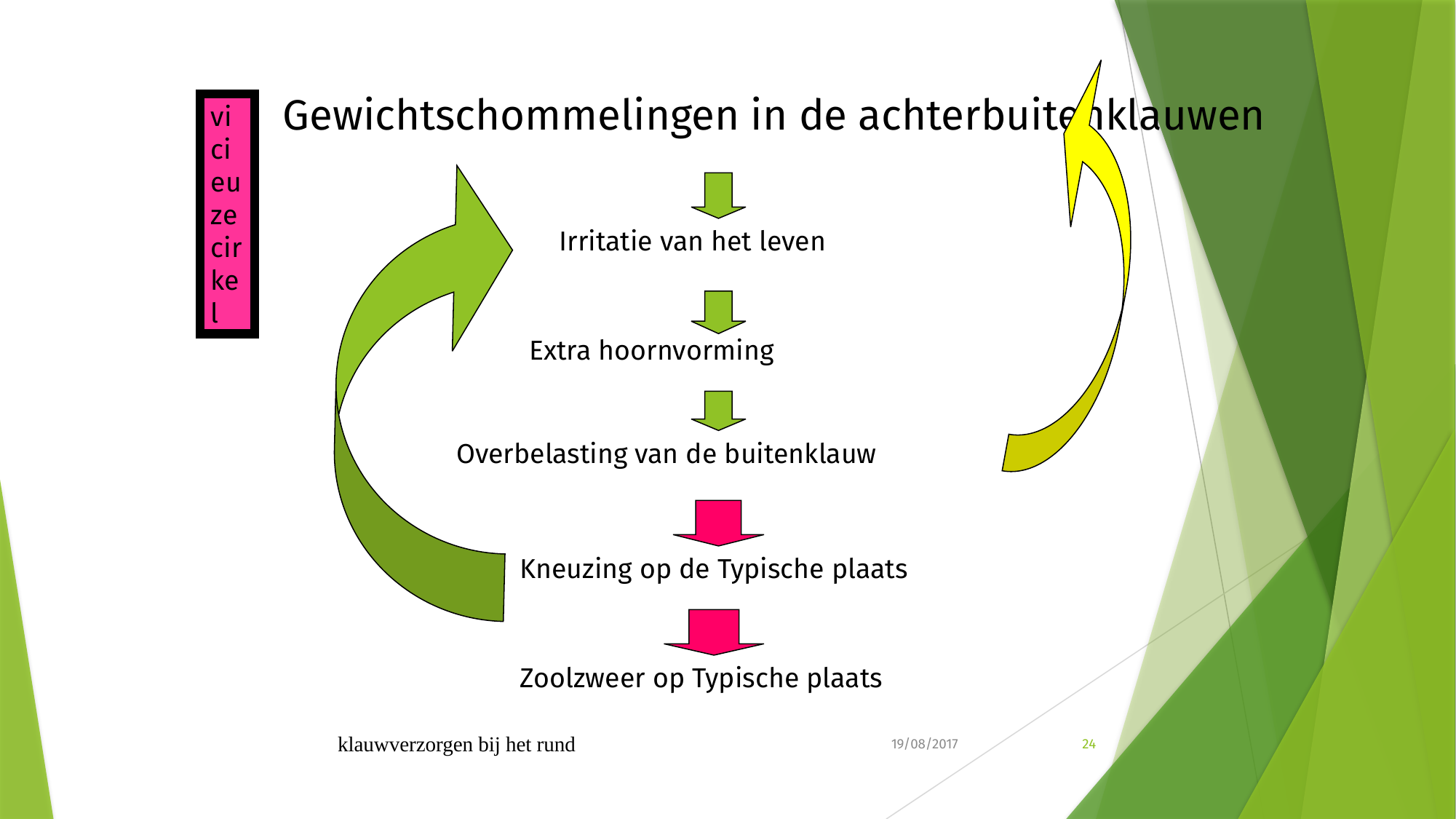

Gewichtschommelingen in de achterbuitenklauwen
vicieuze
cirkel

Irritatie van het leven

Extra hoornvorming

Overbelasting van de buitenklauw

Kneuzing op de Typische plaats

Zoolzweer op Typische plaats
klauwverzorgen bij het rund
19/08/2017
24